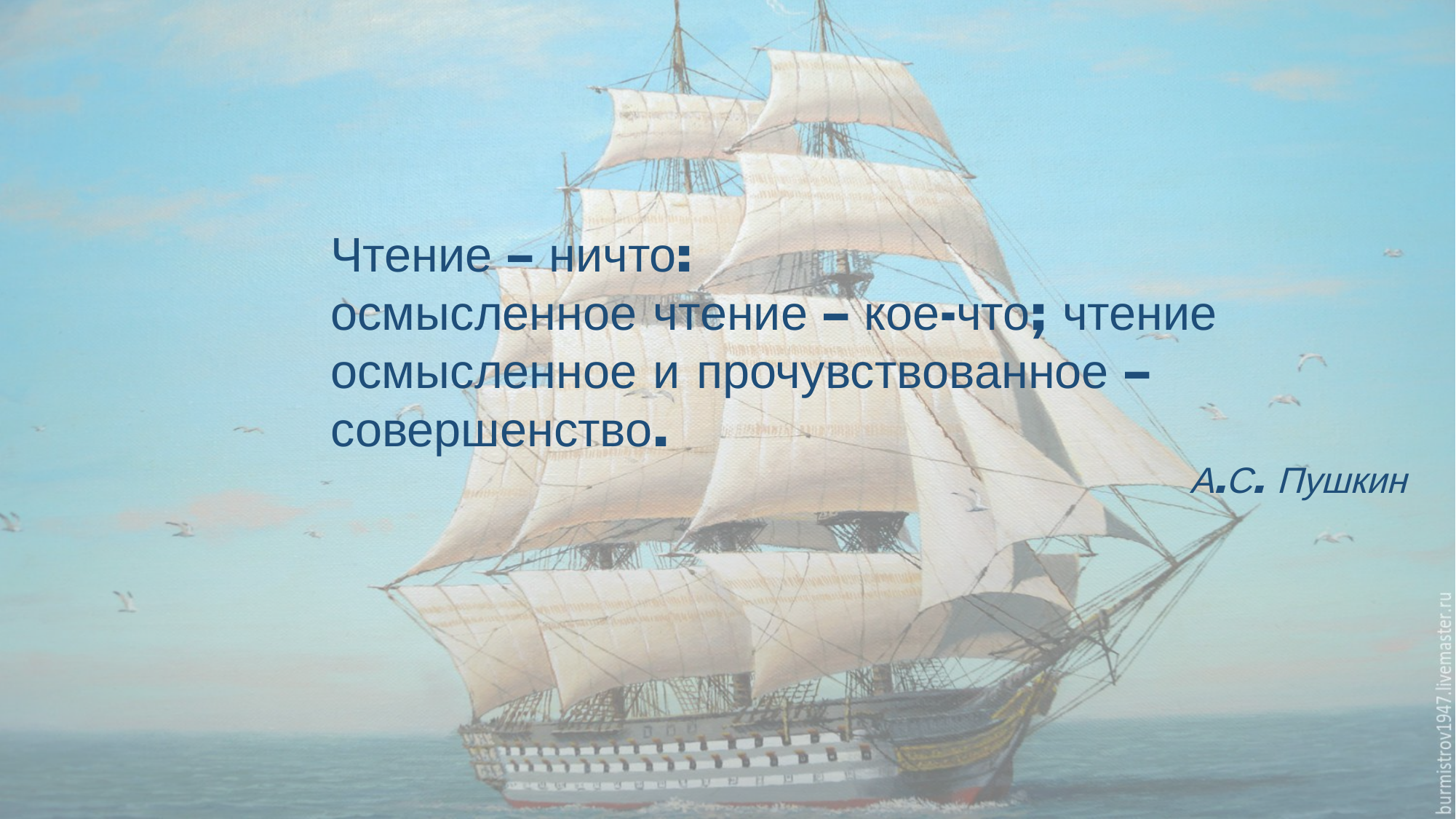

Чтение – ничто:
осмысленное чтение – кое-что; чтение осмысленное и прочувствованное – совершенство.
А.С. Пушкин